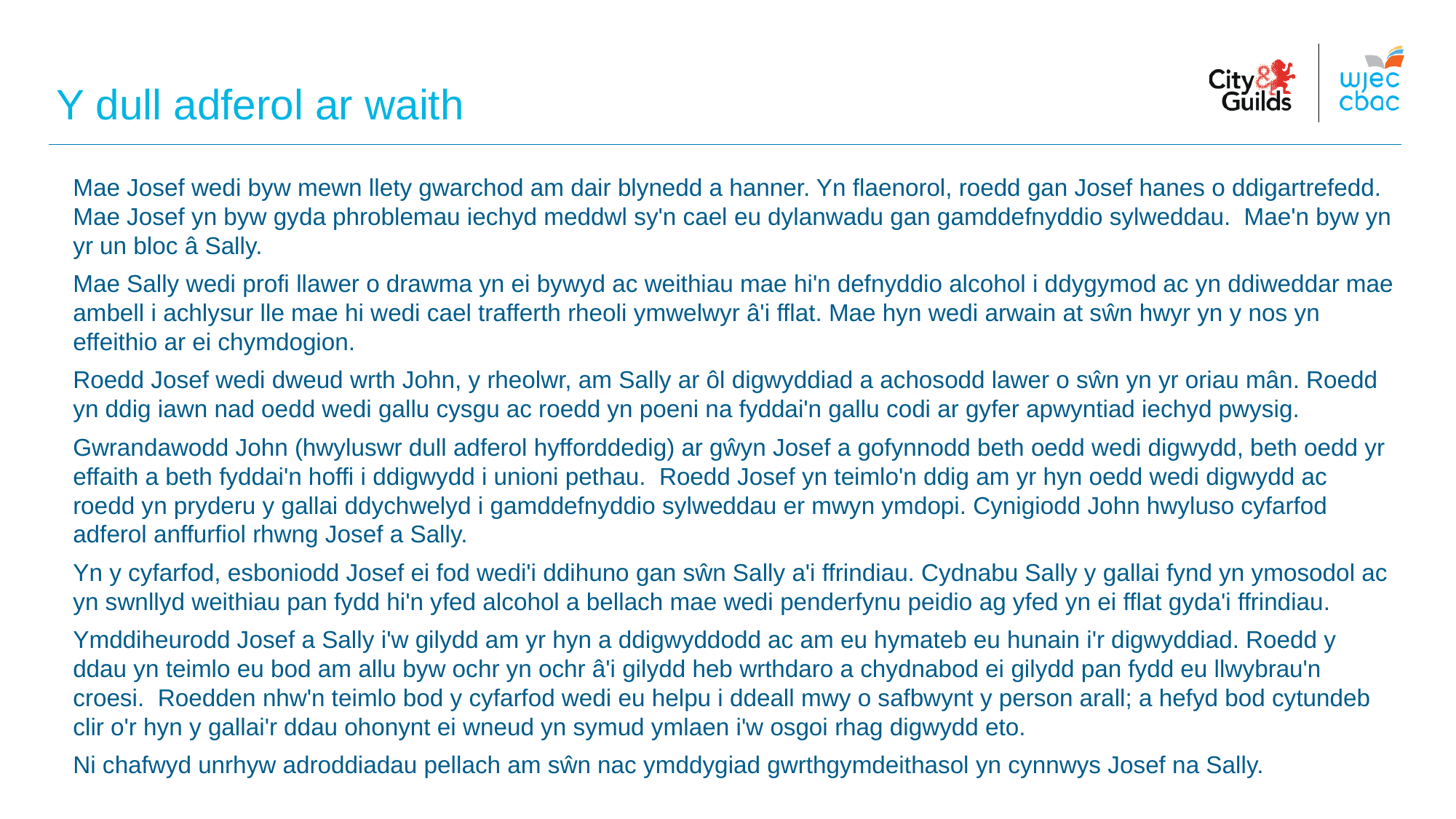

Y dull adferol ar waith
Mae Josef wedi byw mewn llety gwarchod am dair blynedd a hanner. Yn flaenorol, roedd gan Josef hanes o ddigartrefedd. Mae Josef yn byw gyda phroblemau iechyd meddwl sy'n cael eu dylanwadu gan gamddefnyddio sylweddau.  Mae'n byw yn yr un bloc â Sally.
Mae Sally wedi profi llawer o drawma yn ei bywyd ac weithiau mae hi'n defnyddio alcohol i ddygymod ac yn ddiweddar mae ambell i achlysur lle mae hi wedi cael trafferth rheoli ymwelwyr â'i fflat. Mae hyn wedi arwain at sŵn hwyr yn y nos yn effeithio ar ei chymdogion.
Roedd Josef wedi dweud wrth John, y rheolwr, am Sally ar ôl digwyddiad a achosodd lawer o sŵn yn yr oriau mân. Roedd yn ddig iawn nad oedd wedi gallu cysgu ac roedd yn poeni na fyddai'n gallu codi ar gyfer apwyntiad iechyd pwysig.
Gwrandawodd John (hwyluswr dull adferol hyfforddedig) ar gŵyn Josef a gofynnodd beth oedd wedi digwydd, beth oedd yr effaith a beth fyddai'n hoffi i ddigwydd i unioni pethau.  Roedd Josef yn teimlo'n ddig am yr hyn oedd wedi digwydd ac roedd yn pryderu y gallai ddychwelyd i gamddefnyddio sylweddau er mwyn ymdopi. Cynigiodd John hwyluso cyfarfod adferol anffurfiol rhwng Josef a Sally.
Yn y cyfarfod, esboniodd Josef ei fod wedi'i ddihuno gan sŵn Sally a'i ffrindiau. Cydnabu Sally y gallai fynd yn ymosodol ac yn swnllyd weithiau pan fydd hi'n yfed alcohol a bellach mae wedi penderfynu peidio ag yfed yn ei fflat gyda'i ffrindiau.
Ymddiheurodd Josef a Sally i'w gilydd am yr hyn a ddigwyddodd ac am eu hymateb eu hunain i'r digwyddiad. Roedd y ddau yn teimlo eu bod am allu byw ochr yn ochr â'i gilydd heb wrthdaro a chydnabod ei gilydd pan fydd eu llwybrau'n croesi.  Roedden nhw'n teimlo bod y cyfarfod wedi eu helpu i ddeall mwy o safbwynt y person arall; a hefyd bod cytundeb clir o'r hyn y gallai'r ddau ohonynt ei wneud yn symud ymlaen i'w osgoi rhag digwydd eto.
Ni chafwyd unrhyw adroddiadau pellach am sŵn nac ymddygiad gwrthgymdeithasol yn cynnwys Josef na Sally.